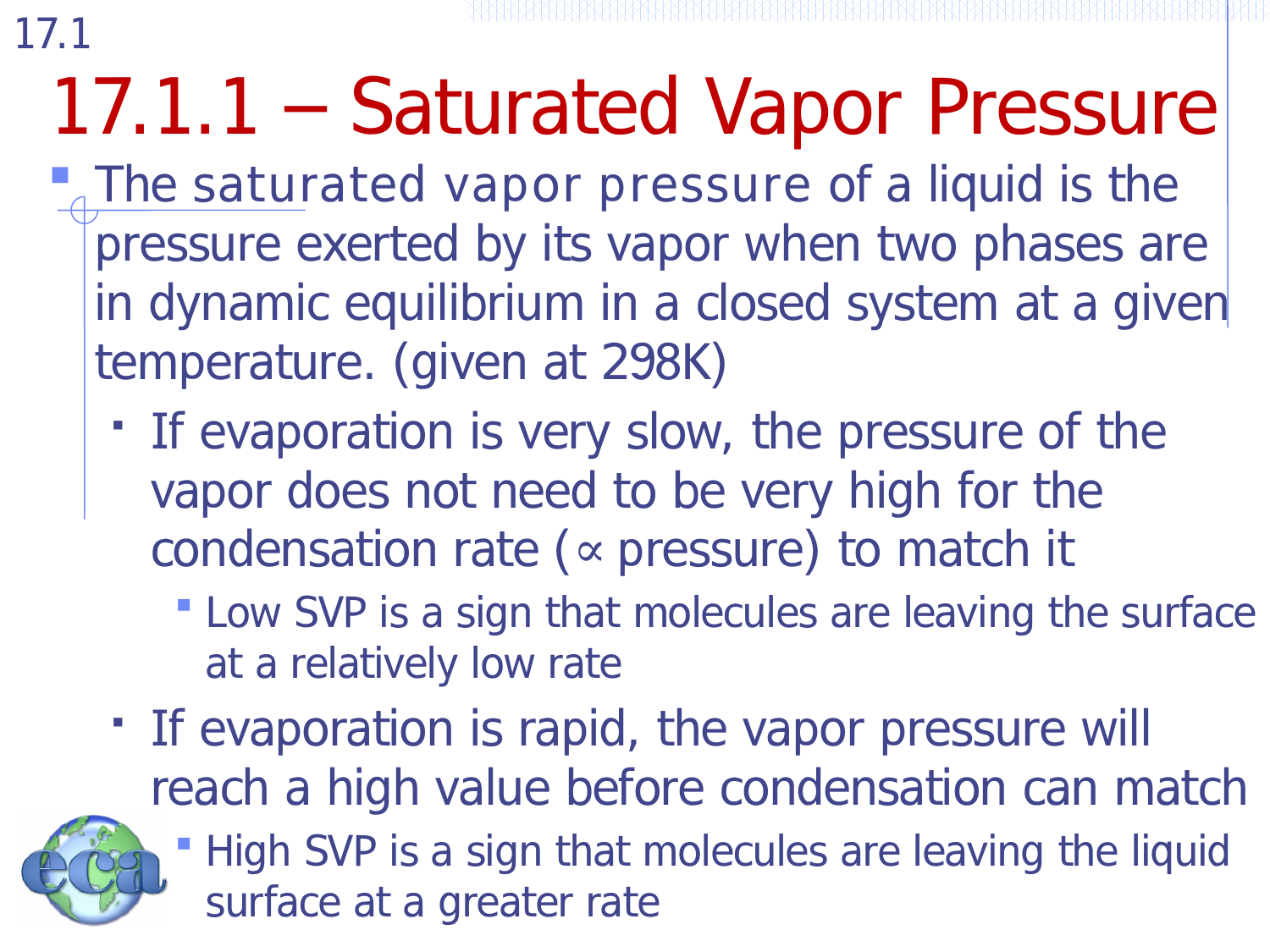

# 17.1.1 – Saturated Vapor Pressure
The saturated vapor pressure of a liquid is the pressure exerted by its vapor when two phases are in dynamic equilibrium in a closed system at a given temperature. (given at 298K)
If evaporation is very slow, the pressure of the vapor does not need to be very high for the condensation rate (∝ pressure) to match it
Low SVP is a sign that molecules are leaving the surface at a relatively low rate
If evaporation is rapid, the vapor pressure will reach a high value before condensation can match
High SVP is a sign that molecules are leaving the liquid surface at a greater rate